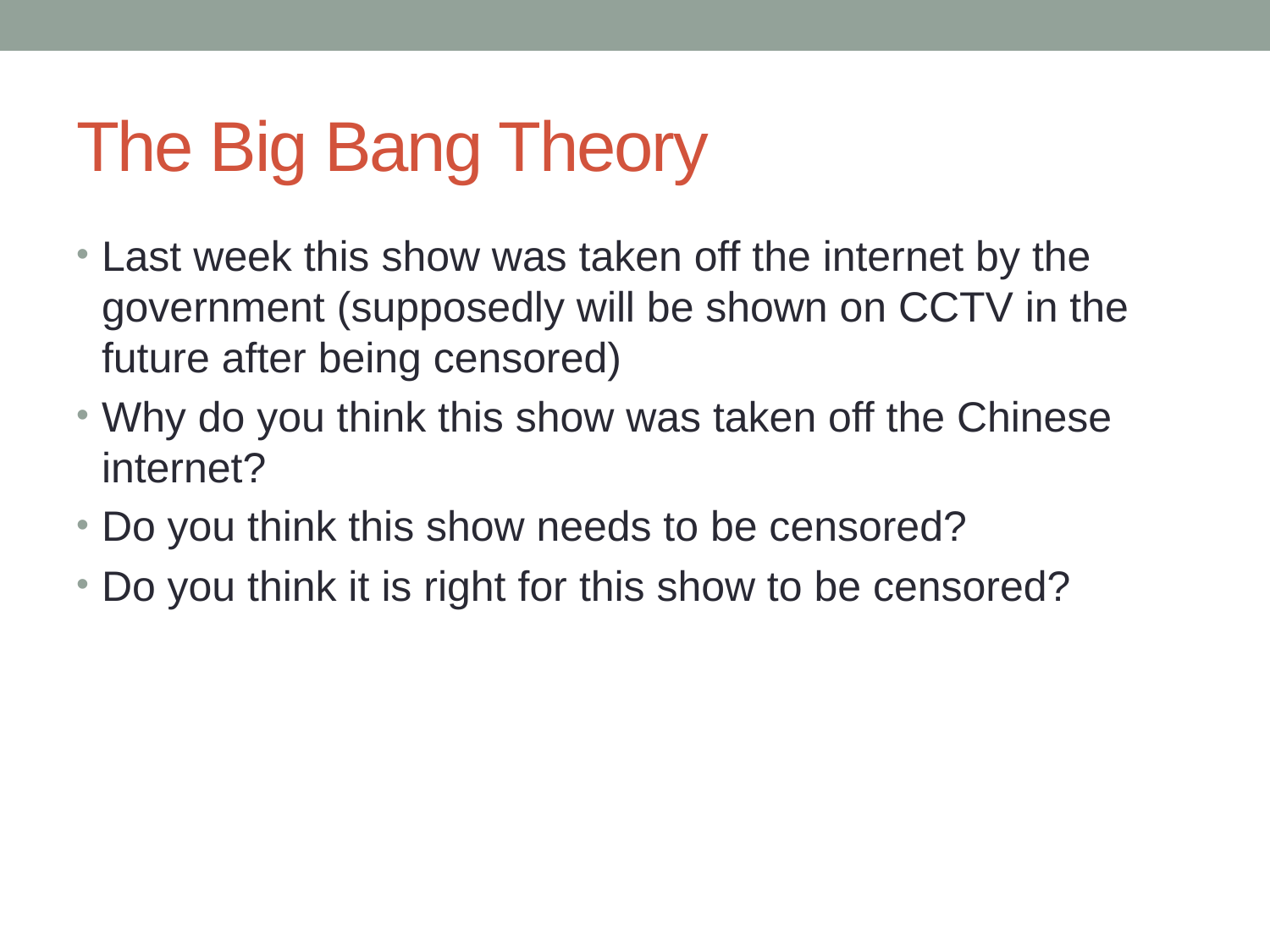

# The Big Bang Theory
Last week this show was taken off the internet by the government (supposedly will be shown on CCTV in the future after being censored)
Why do you think this show was taken off the Chinese internet?
Do you think this show needs to be censored?
Do you think it is right for this show to be censored?